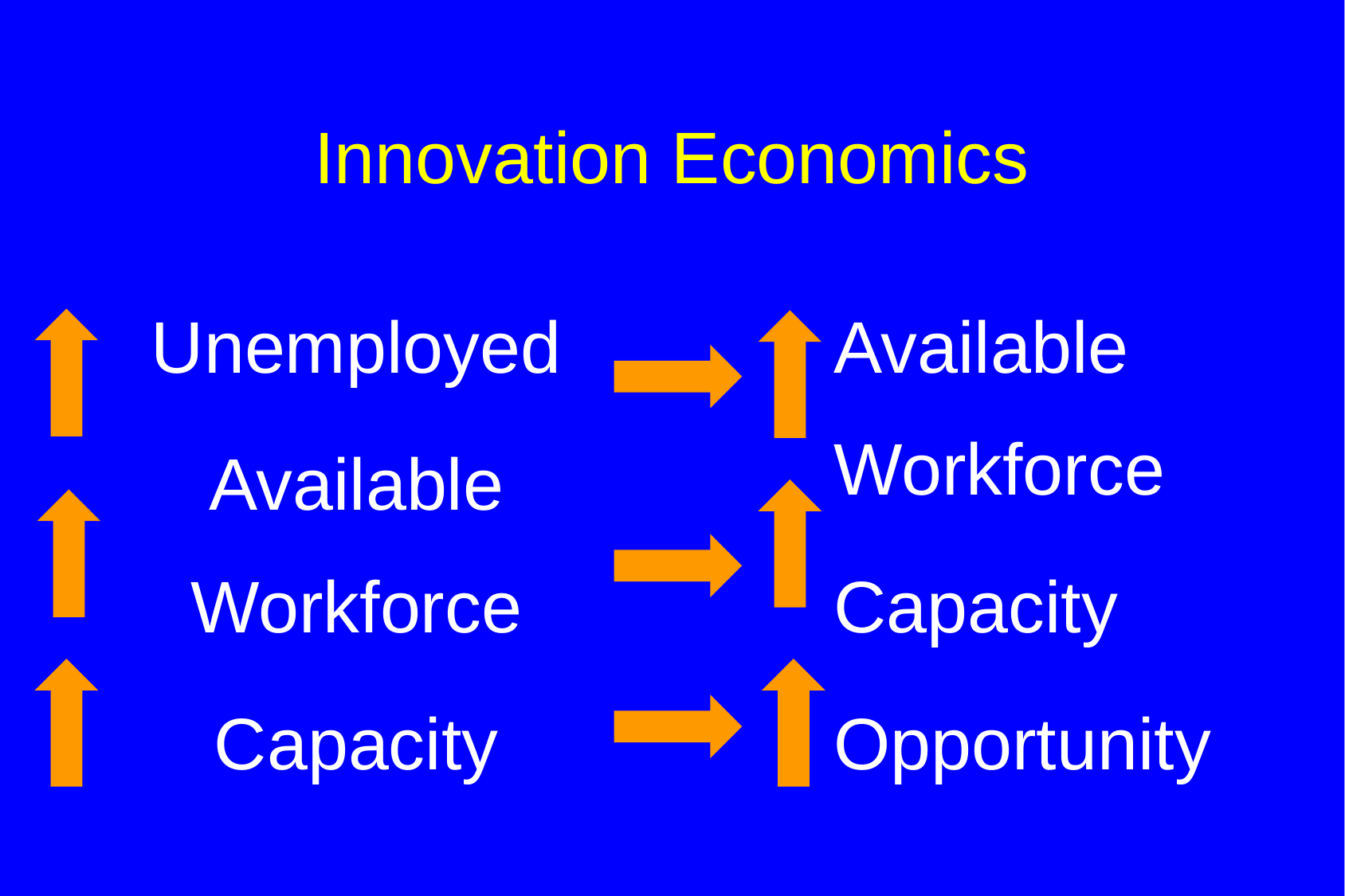

# Innovation Economics
Unemployed
Available Workforce
Capacity
Available Workforce
Capacity
Opportunity